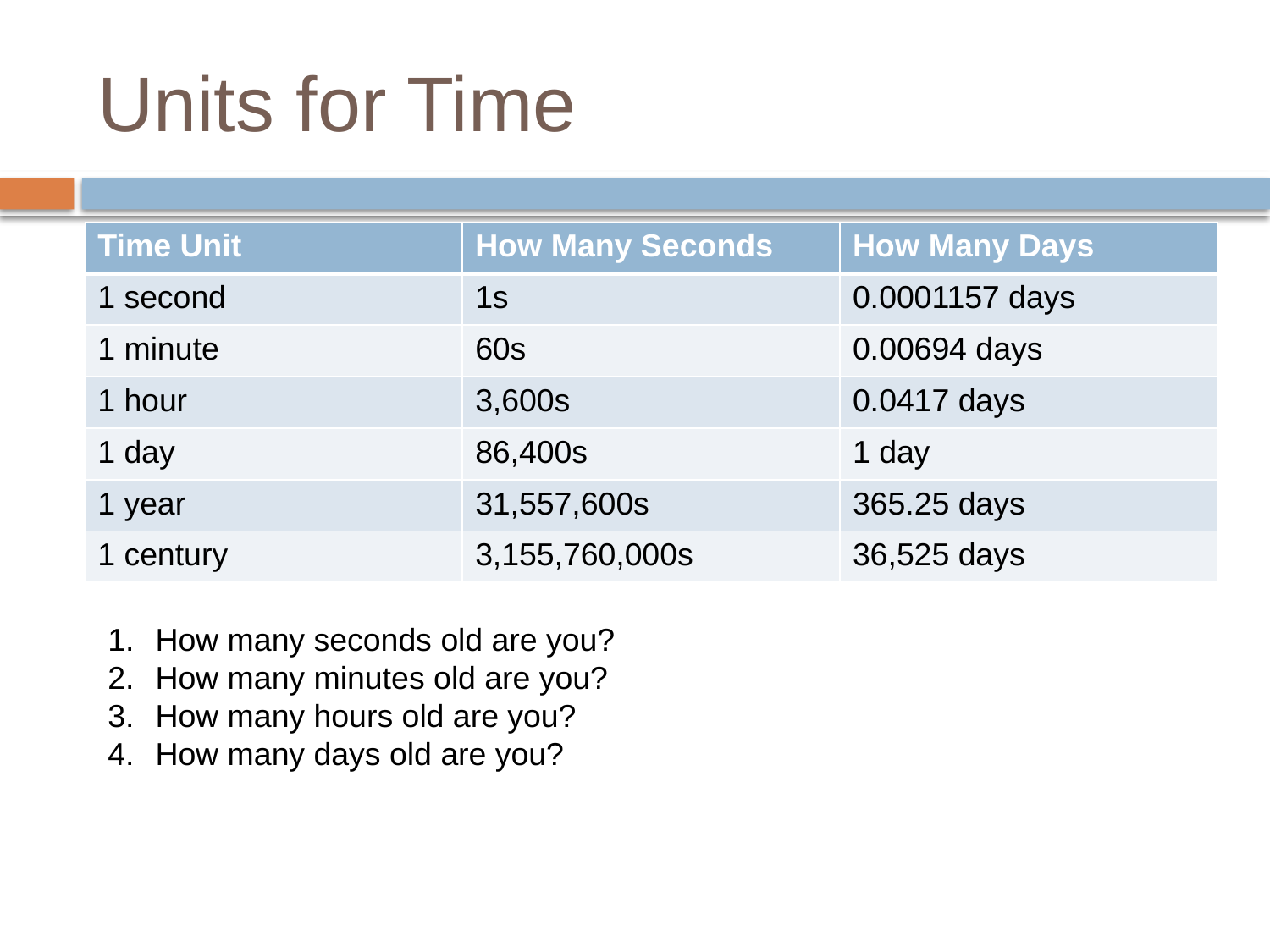

# Units for Time
| Time Unit | How Many Seconds | How Many Days |
| --- | --- | --- |
| 1 second | 1s | 0.0001157 days |
| 1 minute | 60s | 0.00694 days |
| 1 hour | 3,600s | 0.0417 days |
| 1 day | 86,400s | 1 day |
| 1 year | 31,557,600s | 365.25 days |
| 1 century | 3,155,760,000s | 36,525 days |
How many seconds old are you?
How many minutes old are you?
How many hours old are you?
How many days old are you?